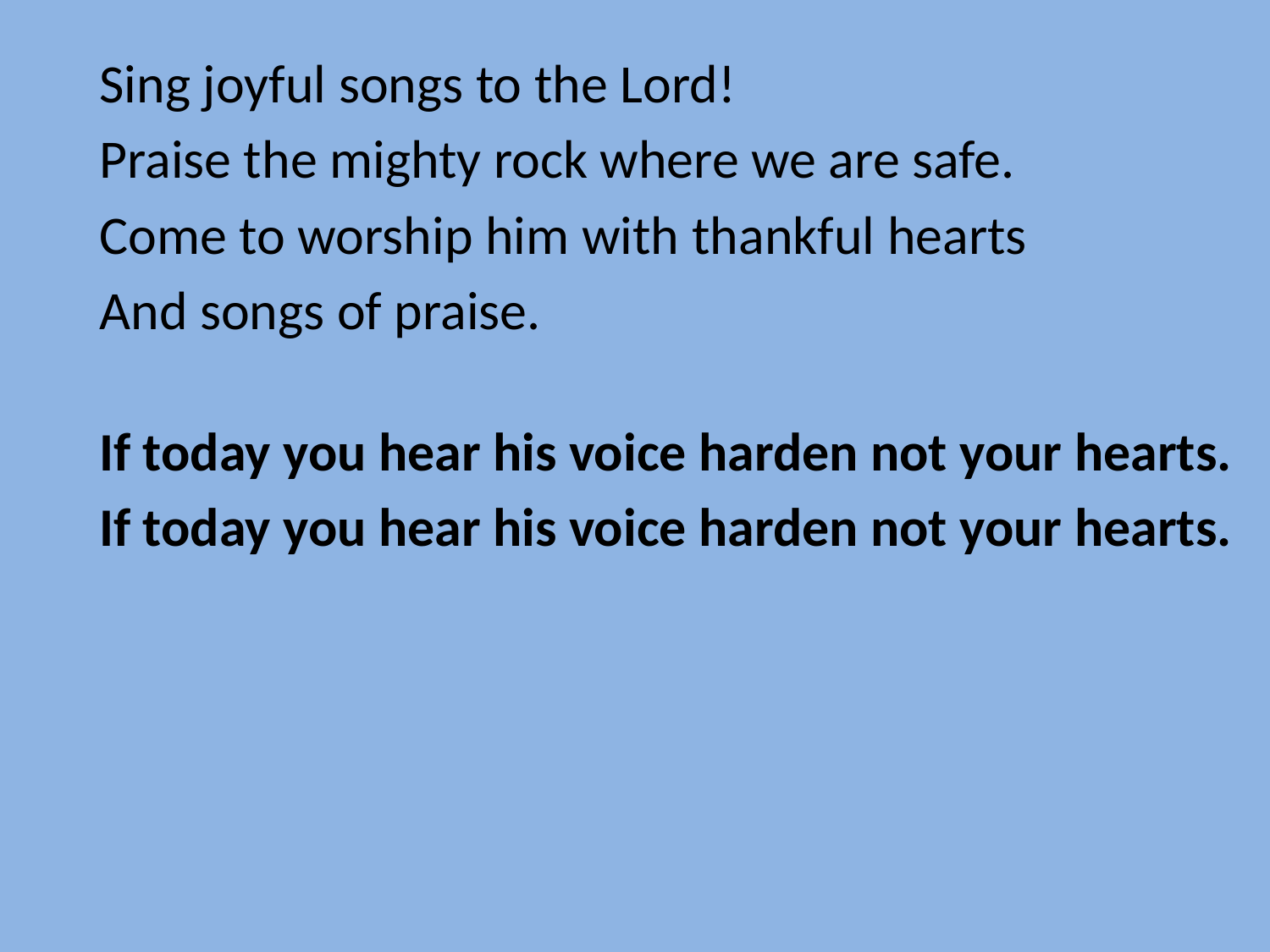

Sing joyful songs to the Lord!
Praise the mighty rock where we are safe.
Come to worship him with thankful hearts
And songs of praise.

If today you hear his voice harden not your hearts.
If today you hear his voice harden not your hearts.